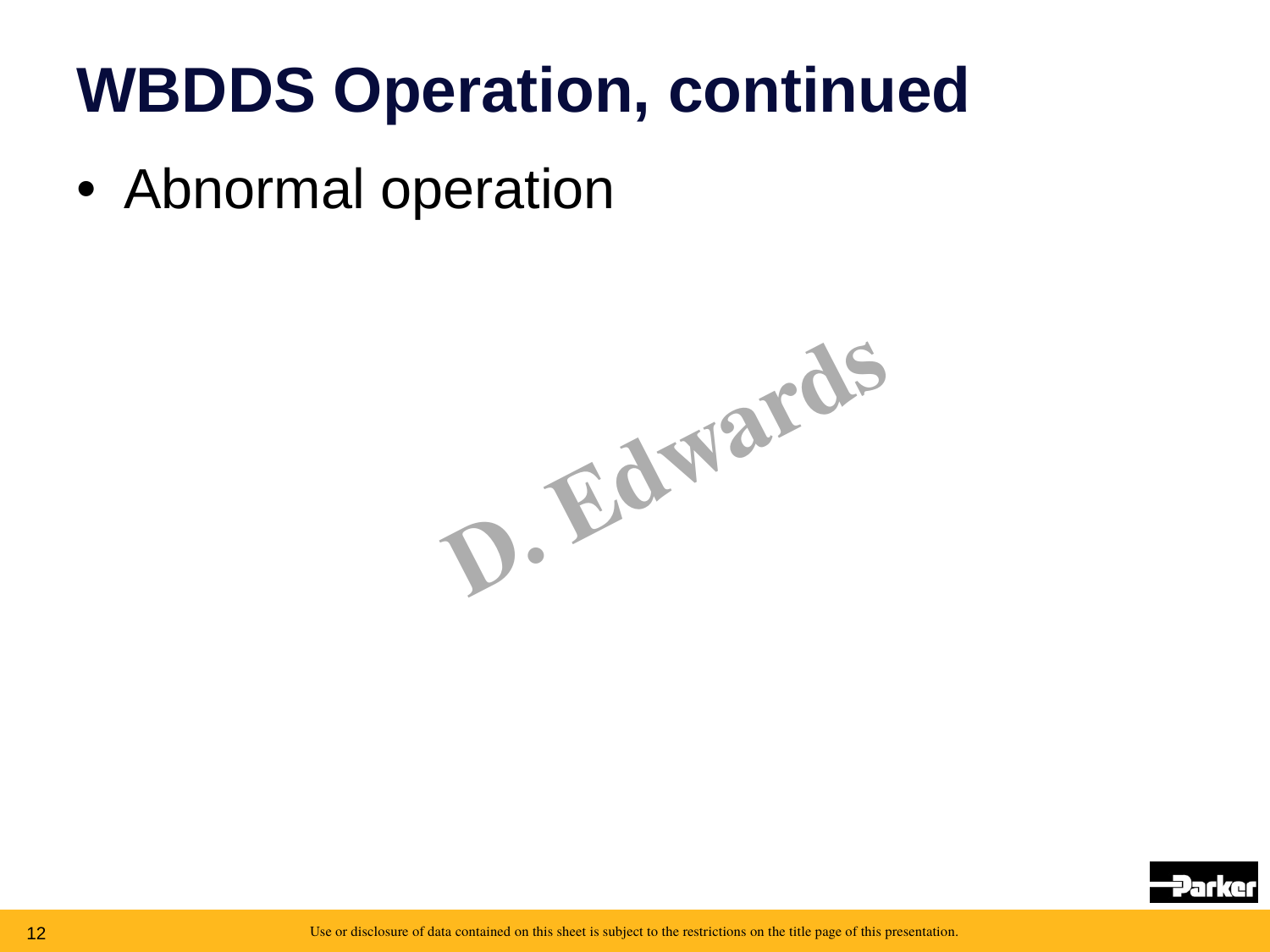

# WBDDS Operation, continued
Abnormal operation
D. Edwards